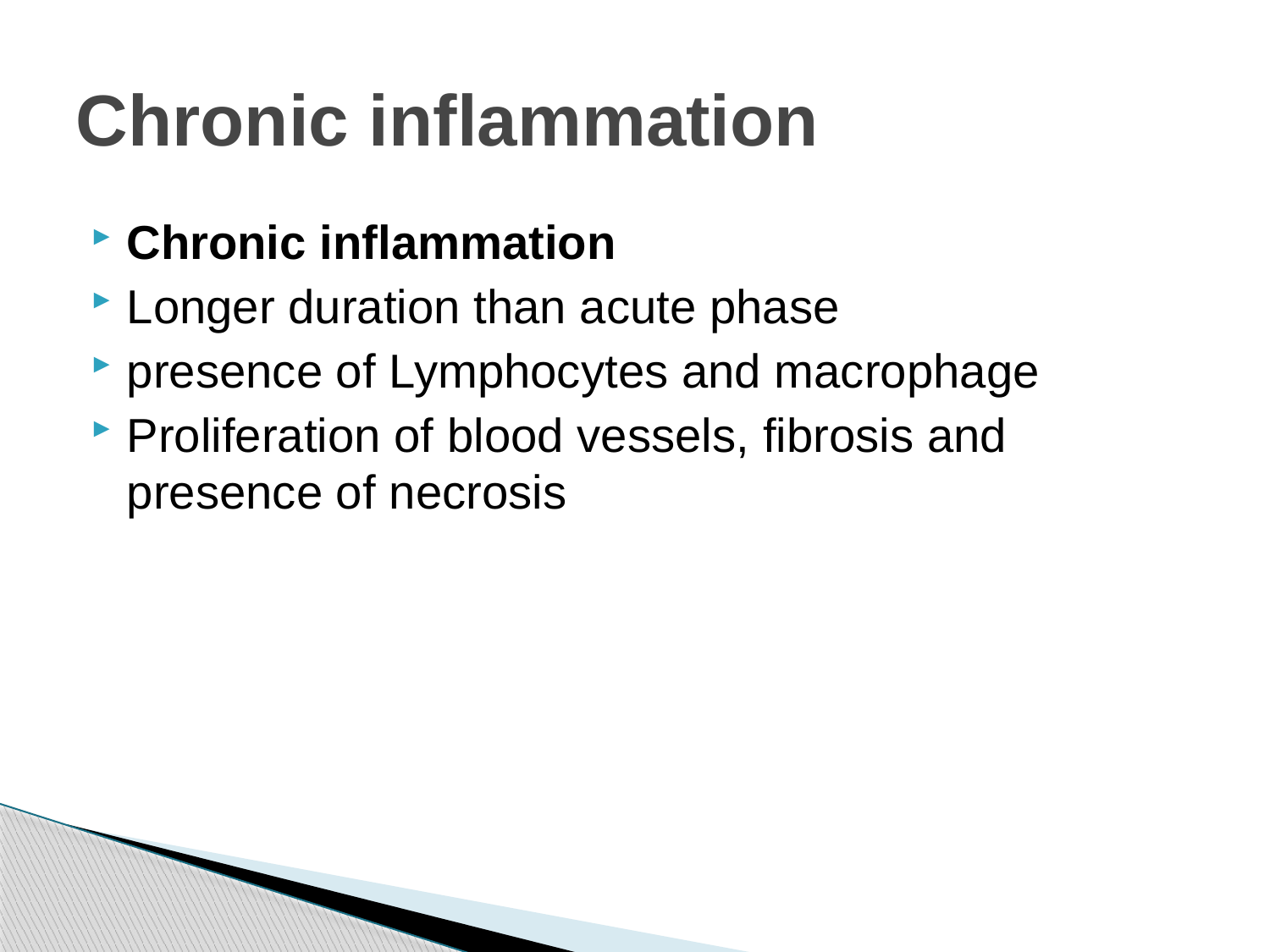

# Chronic inflammation
Chronic inflammation
Longer duration than acute phase
presence of Lymphocytes and macrophage
Proliferation of blood vessels, fibrosis and presence of necrosis